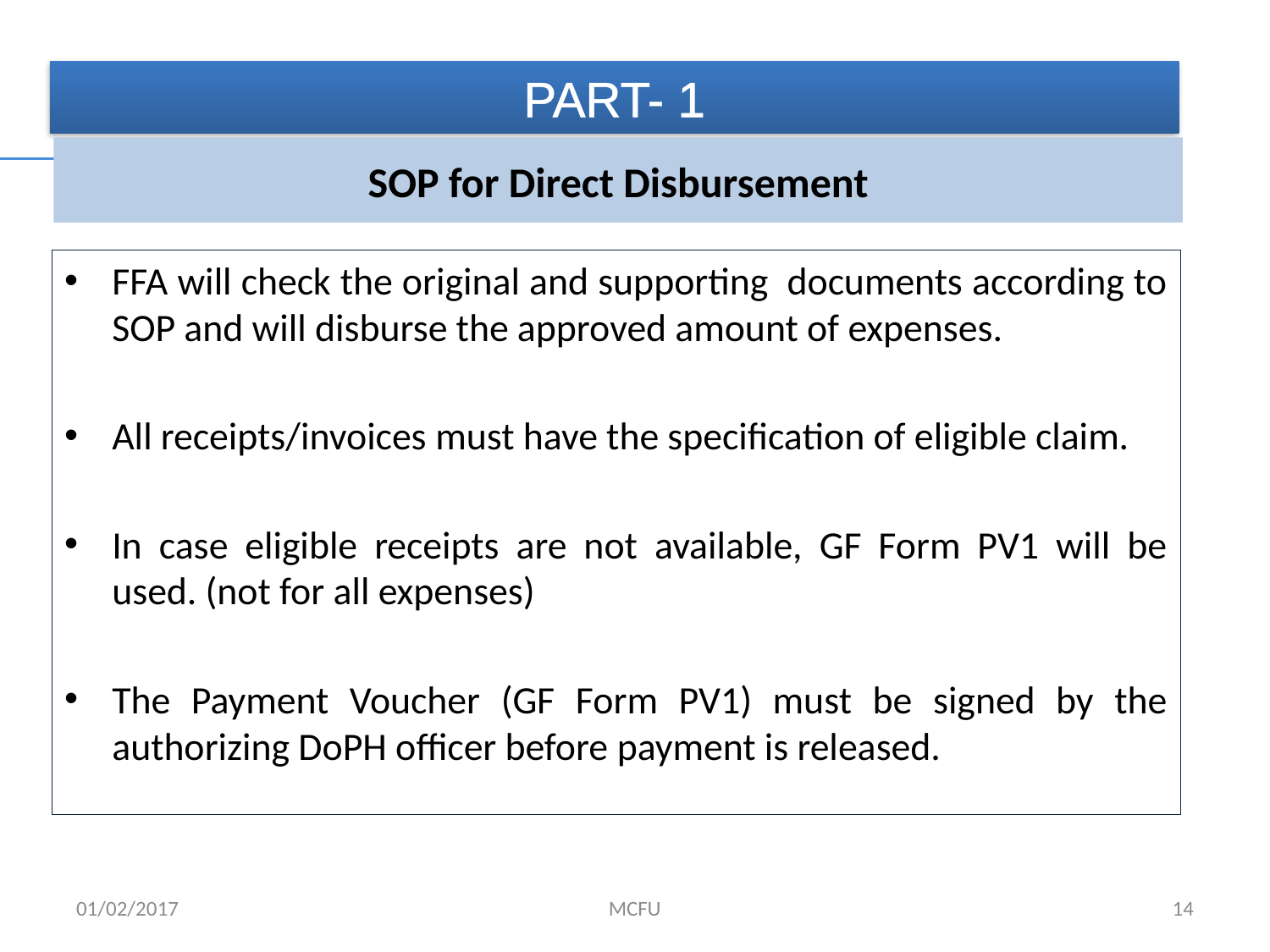

PART- 1

SOP for Direct Disbursement

FFA will check the original and supporting  documents according to SOP and will disburse the approved amount of expenses.

All receipts/invoices must have the specification of eligible claim.

In case eligible receipts are not available, GF Form PV1 will be used. (not for all expenses)

The Payment Voucher (GF Form PV1) must be signed by the authorizing DoPH officer before payment is released.
01/02/2017
MCFU
14